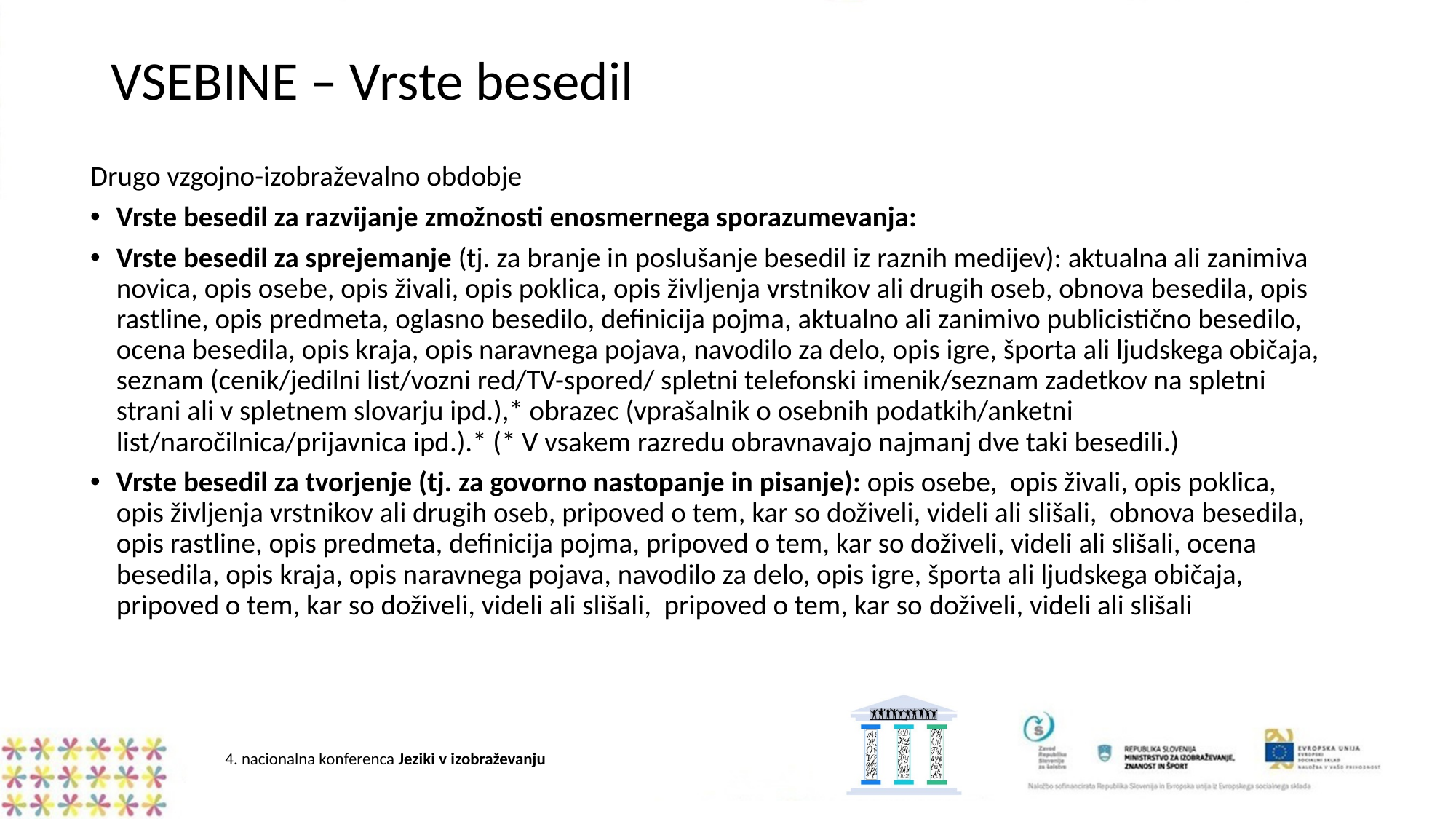

# VSEBINE – Vrste besedil
Drugo vzgojno-izobraževalno obdobje
Vrste besedil za razvijanje zmožnosti enosmernega sporazumevanja:
Vrste besedil za sprejemanje (tj. za branje in poslušanje besedil iz raznih medijev): aktualna ali zanimiva novica, opis osebe, opis živali, opis poklica, opis življenja vrstnikov ali drugih oseb, obnova besedila, opis rastline, opis predmeta, oglasno besedilo, definicija pojma, aktualno ali zanimivo publicistično besedilo, ocena besedila, opis kraja, opis naravnega pojava, navodilo za delo, opis igre, športa ali ljudskega običaja, seznam (cenik/jedilni list/vozni red/TV-spored/ spletni telefonski imenik/seznam zadetkov na spletni strani ali v spletnem slovarju ipd.),* obrazec (vprašalnik o osebnih podatkih/anketni list/naročilnica/prijavnica ipd.).* (* V vsakem razredu obravnavajo najmanj dve taki besedili.)
Vrste besedil za tvorjenje (tj. za govorno nastopanje in pisanje): opis osebe,  opis živali, opis poklica, opis življenja vrstnikov ali drugih oseb, pripoved o tem, kar so doživeli, videli ali slišali,  obnova besedila, opis rastline, opis predmeta, definicija pojma, pripoved o tem, kar so doživeli, videli ali slišali, ocena besedila, opis kraja, opis naravnega pojava, navodilo za delo, opis igre, športa ali ljudskega običaja, pripoved o tem, kar so doživeli, videli ali slišali,  pripoved o tem, kar so doživeli, videli ali slišali